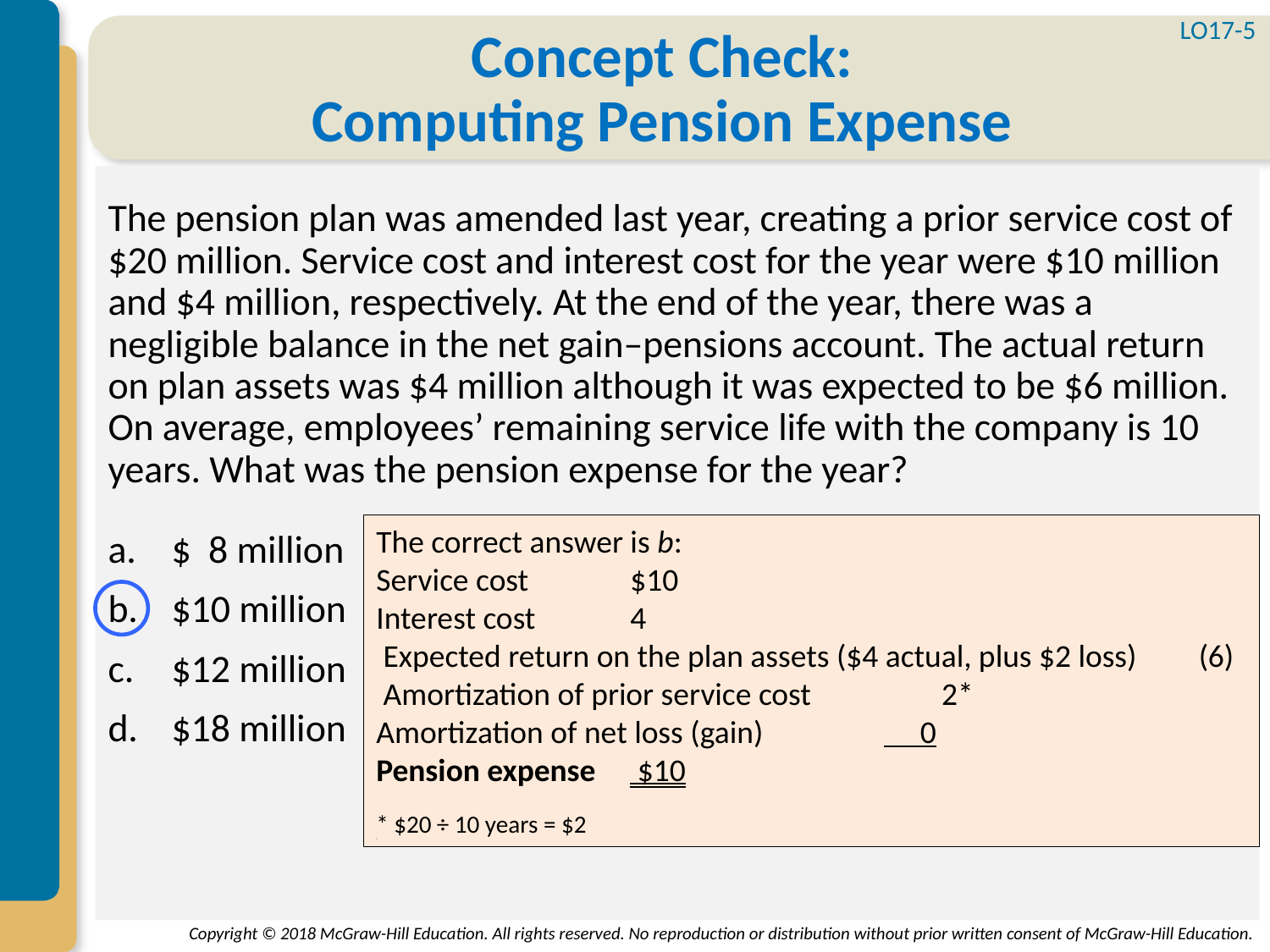

LO17-5
# Concept Check: Computing Pension Expense

The pension plan was amended last year, creating a prior service cost of $20 million. Service cost and interest cost for the year were $10 million and $4 million, respectively. At the end of the year, there was a negligible balance in the net gain–pensions account. The actual return on plan assets was $4 million although it was expected to be $6 million. On average, employees’ remaining service life with the company is 10 years. What was the pension expense for the year?
$  8 million
$10 million
$12 million
$18 million

The correct answer is b:
Service cost 	$10
Interest cost	4
 Expected return on the plan assets ($4 actual, plus $2 loss)	  (6)
 Amortization of prior service cost	        2*
Amortization of net loss (gain)	     0
Pension expense	 $10
* $20 ÷ 10 years = $2
0